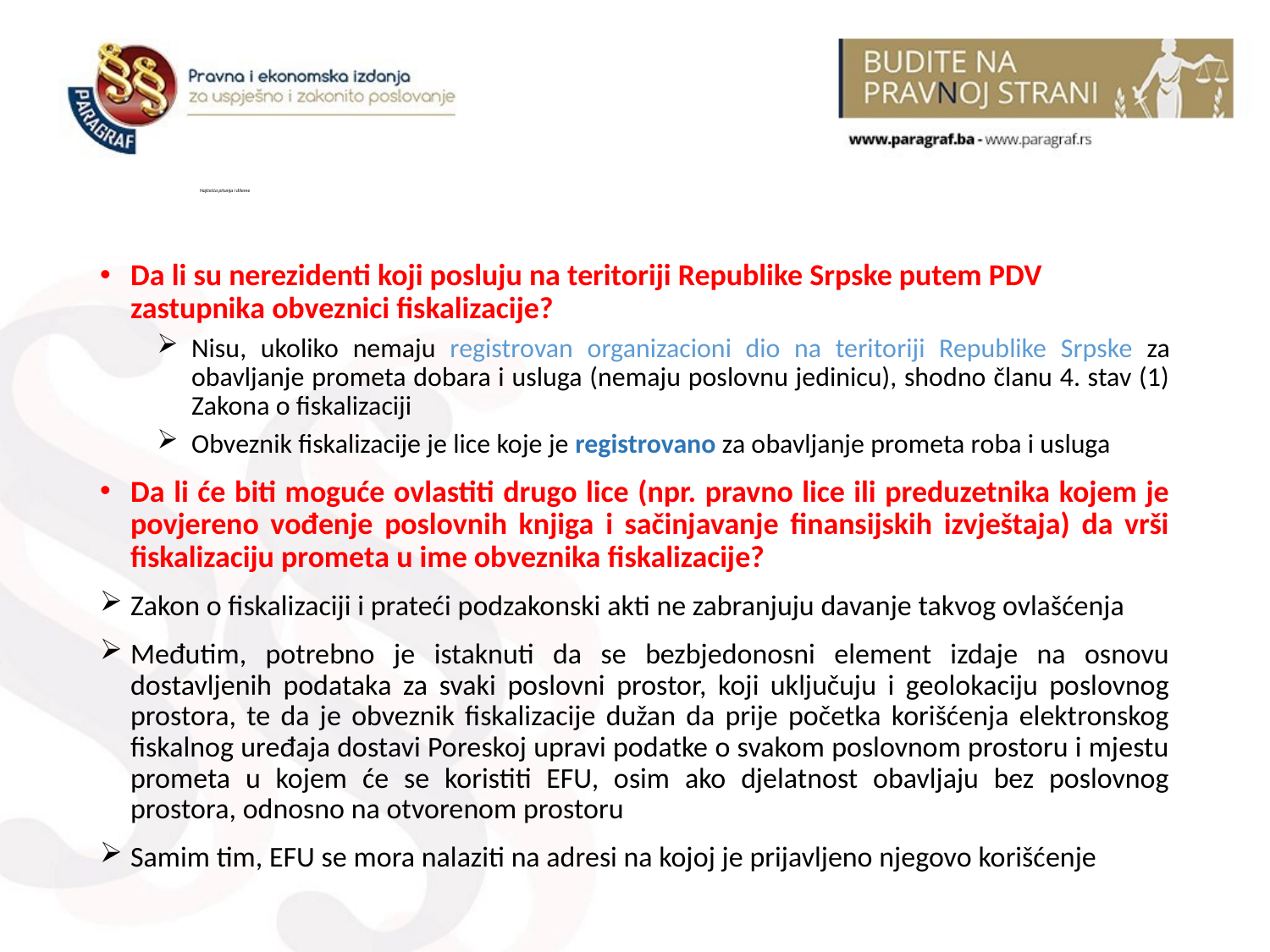

# Najčešća pitanja i dileme
Da li su nerezidenti koji posluju na teritoriji Republike Srpske putem PDV zastupnika obveznici fiskalizacije?
Nisu, ukoliko nemaju registrovan organizacioni dio na teritoriji Republike Srpske za obavljanje prometa dobara i usluga (nemaju poslovnu jedinicu), shodno članu 4. stav (1) Zakona o fiskalizaciji
Obveznik fiskalizacije je lice koje je registrovano za obavljanje prometa roba i usluga
Da li će biti moguće ovlastiti drugo lice (npr. pravno lice ili preduzetnika kojem je povjereno vođenje poslovnih knjiga i sačinjavanje finansijskih izvještaja) da vrši fiskalizaciju prometa u ime obveznika fiskalizacije?
Zakon o fiskalizaciji i prateći podzakonski akti ne zabranjuju davanje takvog ovlašćenja
Međutim, potrebno je istaknuti da se bezbjedonosni element izdaje na osnovu dostavljenih podataka za svaki poslovni prostor, koji uključuju i geolokaciju poslovnog prostora, te da je obveznik fiskalizacije dužan da prije početka korišćenja elektronskog fiskalnog uređaja dostavi Poreskoj upravi podatke o svakom poslovnom prostoru i mjestu prometa u kojem će se koristiti EFU, osim ako djelatnost obavljaju bez poslovnog prostora, odnosno na otvorenom prostoru
Samim tim, EFU se mora nalaziti na adresi na kojoj je prijavljeno njegovo korišćenje